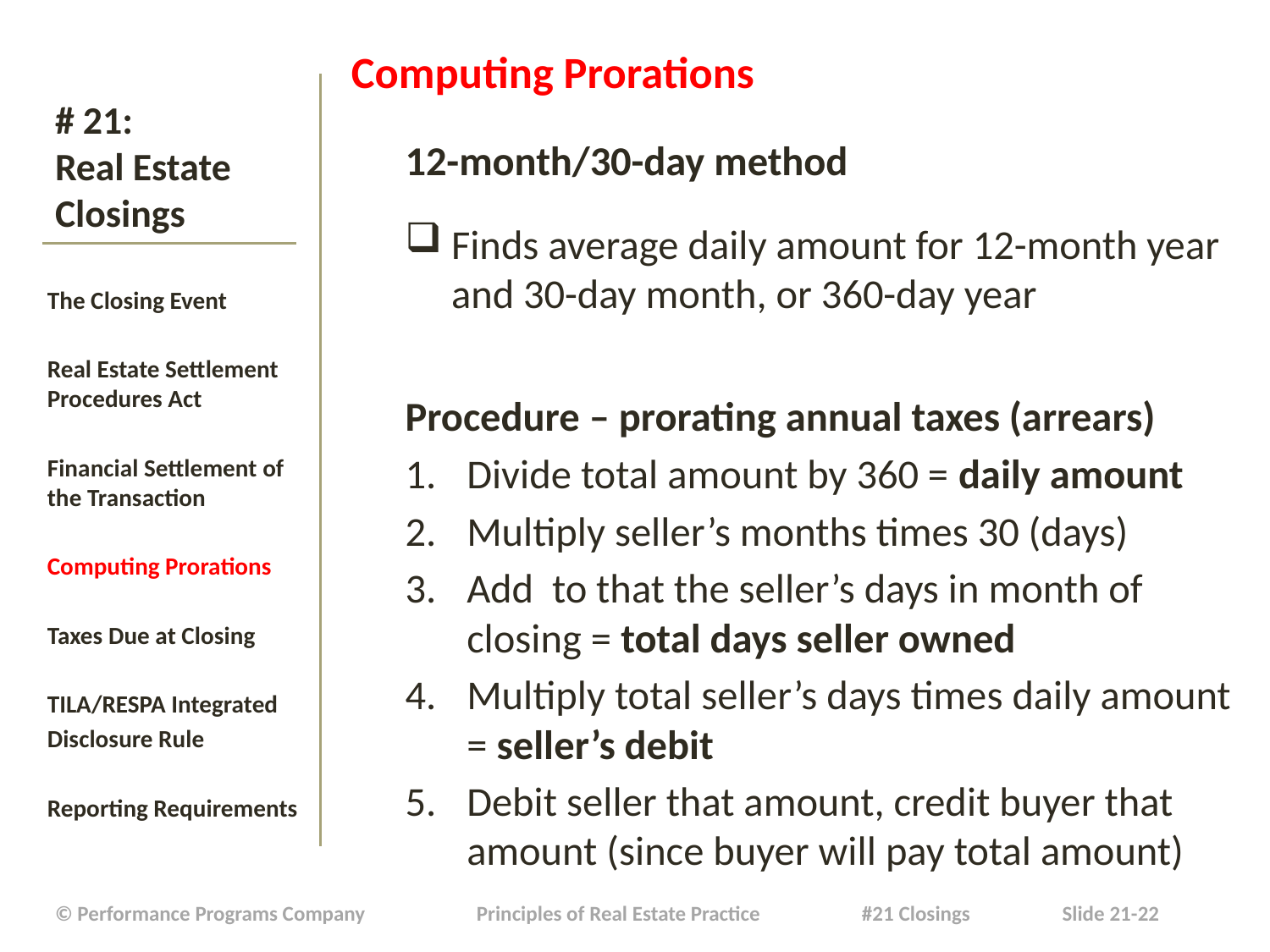

Computing Prorations

12-month/30-day method

Finds average daily amount for 12-month year and 30-day month, or 360-day year

Procedure – prorating annual taxes (arrears)
Divide total amount by 360 = daily amount
Multiply seller’s months times 30 (days)
Add  to that the seller’s days in month of closing = total days seller owned
Multiply total seller’s days times daily amount = seller’s debit
Debit seller that amount, credit buyer that amount (since buyer will pay total amount)
# # 21: Real Estate Closings

The Closing Event

Real Estate Settlement Procedures Act

Financial Settlement of the Transaction

Computing Prorations

Taxes Due at Closing

TILA/RESPA Integrated
Disclosure Rule

Reporting Requirements

| © Performance Programs Company Principles of Real Estate Practice #21 Closings Slide 21-22 |
| --- |